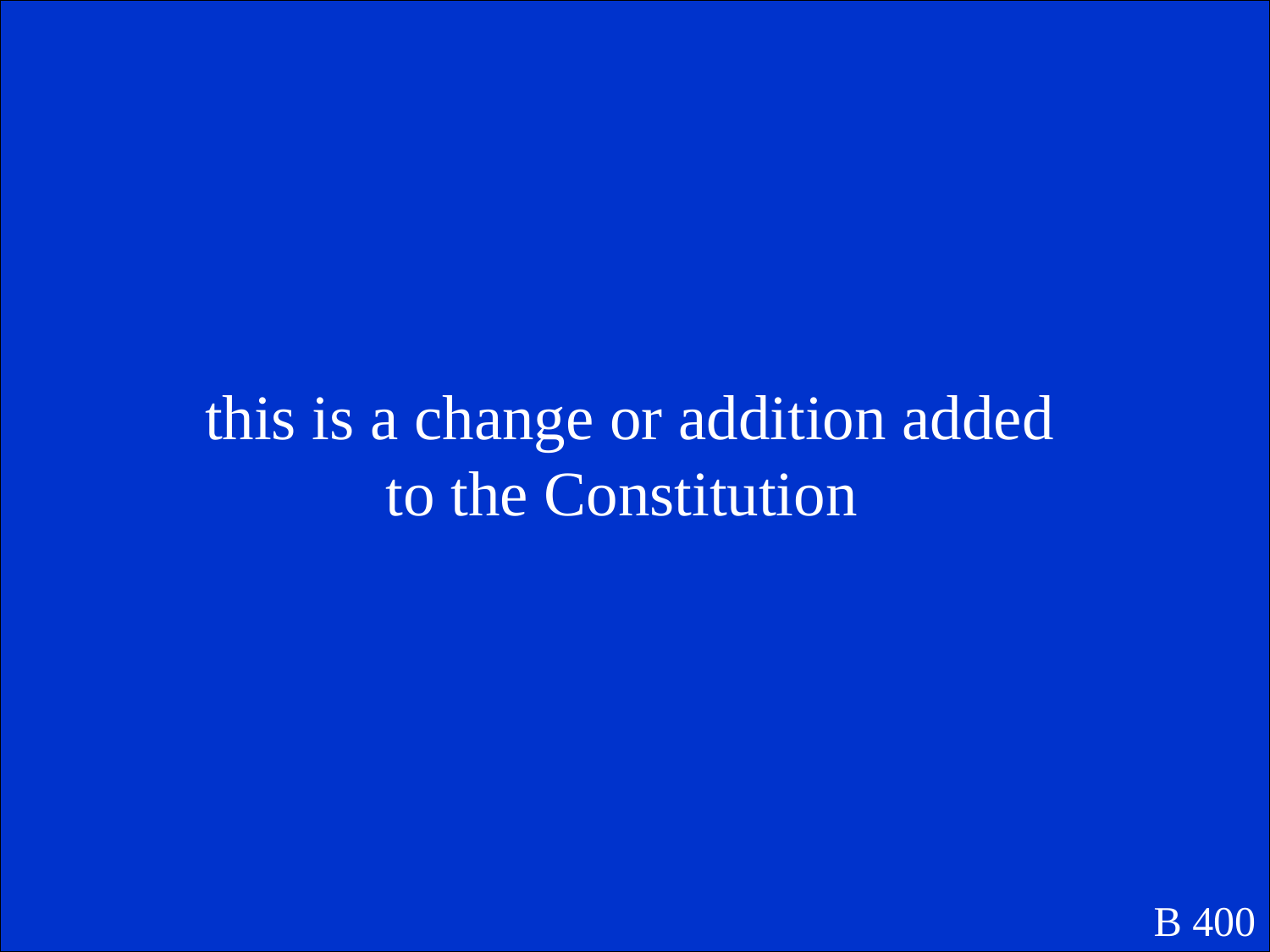

this is a change or addition added to the Constitution
B 400